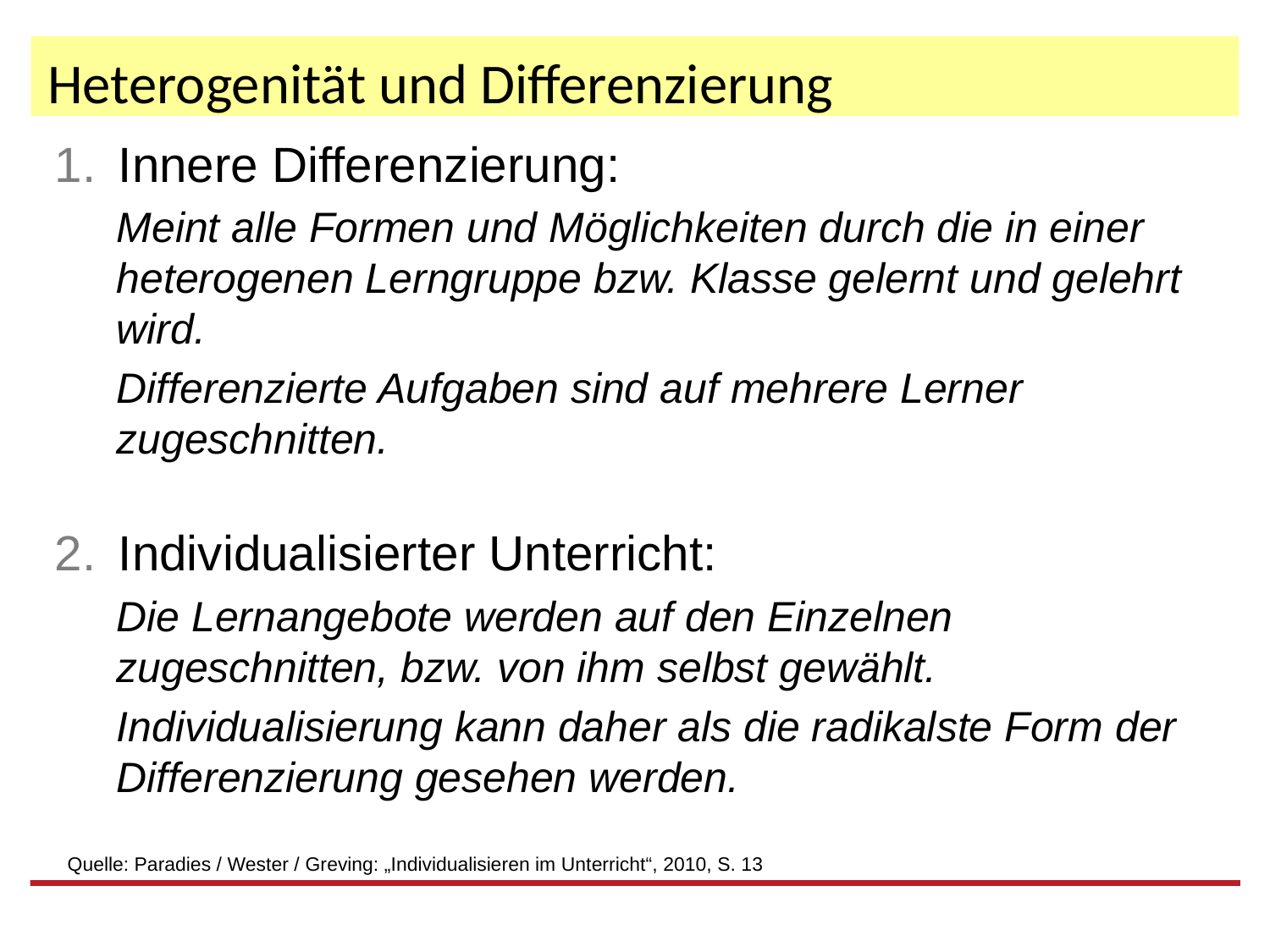

# Heterogenität und Differenzierung
Innere Differenzierung:
	Meint alle Formen und Möglichkeiten durch die in einer heterogenen Lerngruppe bzw. Klasse gelernt und gelehrt wird.
	Differenzierte Aufgaben sind auf mehrere Lerner zugeschnitten.

Individualisierter Unterricht:
 	Die Lernangebote werden auf den Einzelnen zugeschnitten, bzw. von ihm selbst gewählt.
	Individualisierung kann daher als die radikalste Form der Differenzierung gesehen werden.

Quelle: Paradies / Wester / Greving: „Individualisieren im Unterricht“, 2010, S. 13